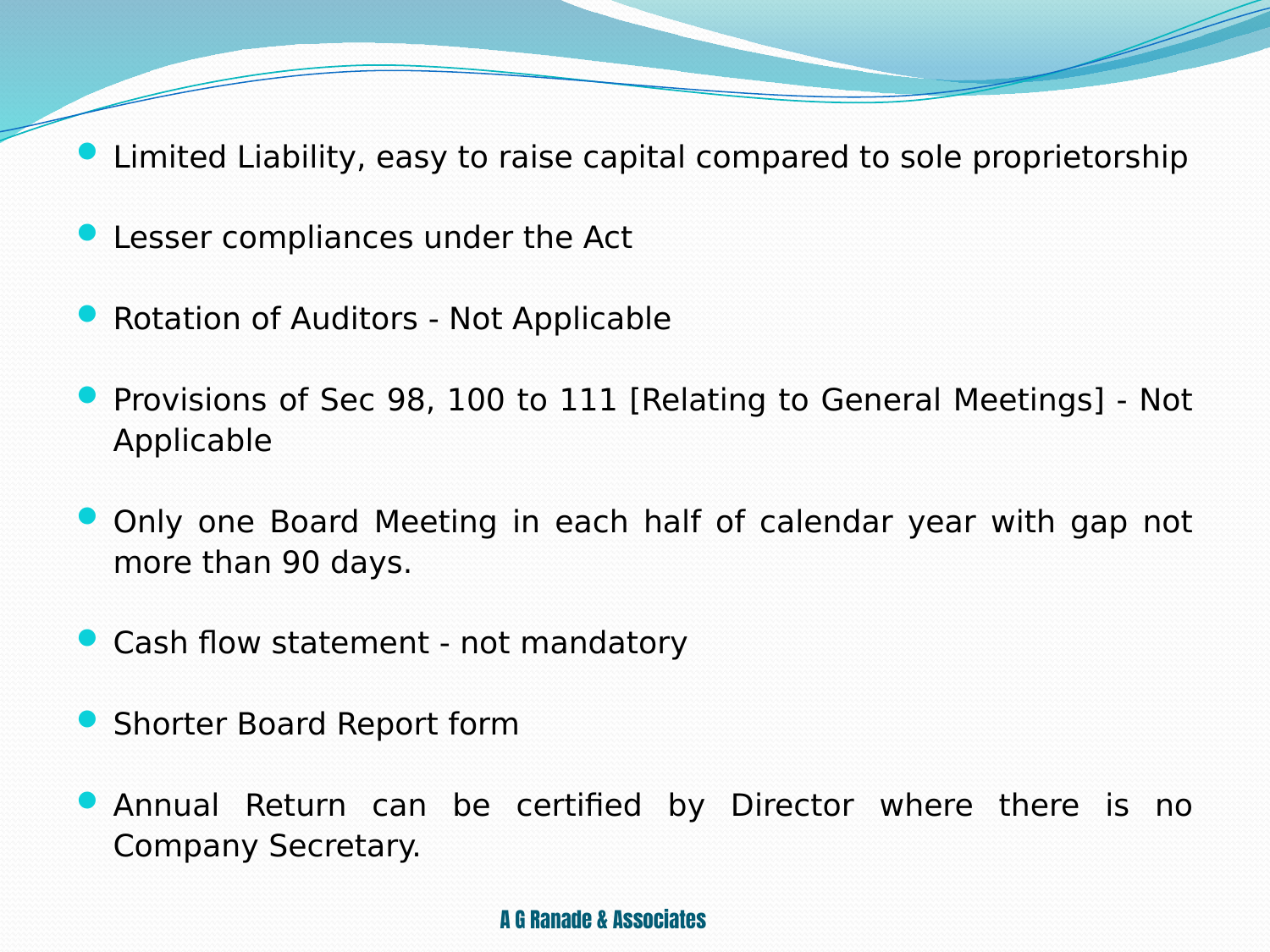

Limited Liability, easy to raise capital compared to sole proprietorship

Lesser compliances under the Act

Rotation of Auditors - Not Applicable

Provisions of Sec 98, 100 to 111 [Relating to General Meetings] - Not Applicable

Only one Board Meeting in each half of calendar year with gap not more than 90 days.

Cash flow statement - not mandatory

Shorter Board Report form

Annual Return can be certified by Director where there is no Company Secretary.

A G Ranade & Associates